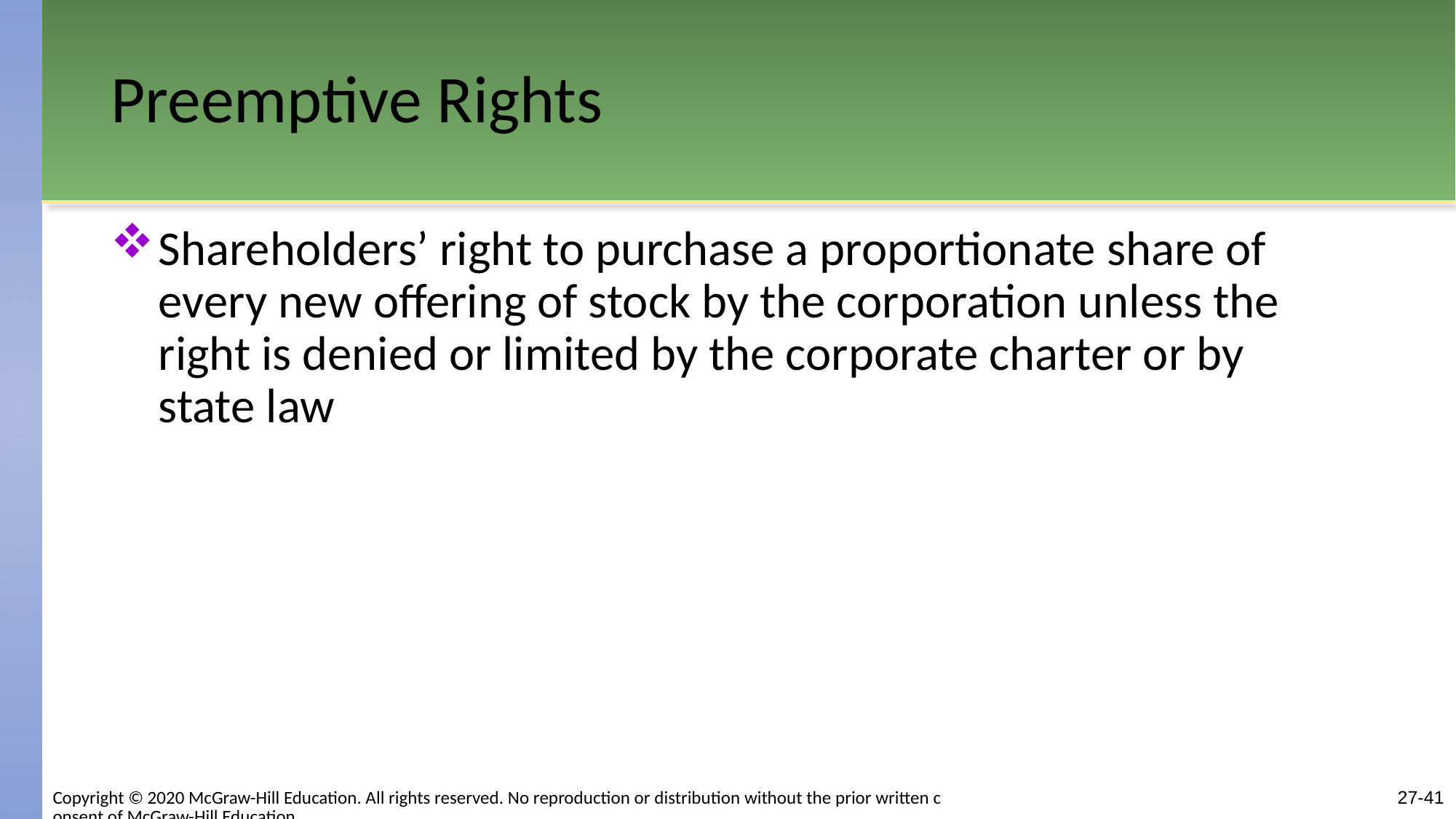

# Preemptive Rights
Shareholders’ right to purchase a proportionate share of every new offering of stock by the corporation unless the right is denied or limited by the corporate charter or by state law

27-41
Copyright © 2020 McGraw-Hill Education. All rights reserved. No reproduction or distribution without the prior written consent of McGraw-Hill Education.